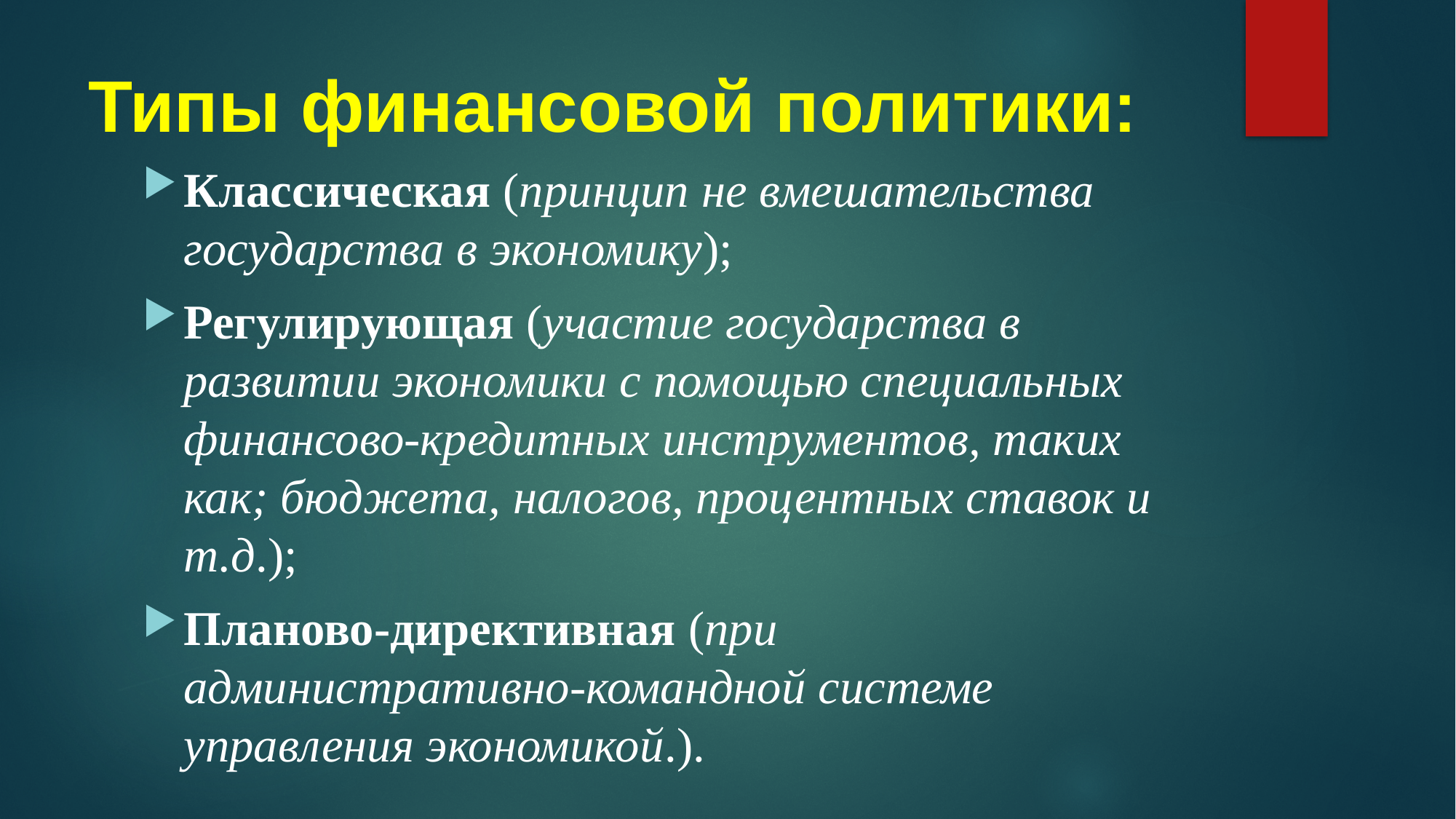

# Типы финансовой политики:
Классическая (принцип не вмешательства государства в экономику);
Регулирующая (участие государства в развитии экономики с помощью специальных финансово-кредитных инструментов, таких как; бюджета, налогов, процентных ставок и т.д.);
Планово-директивная (при административно-командной системе управления экономикой.).